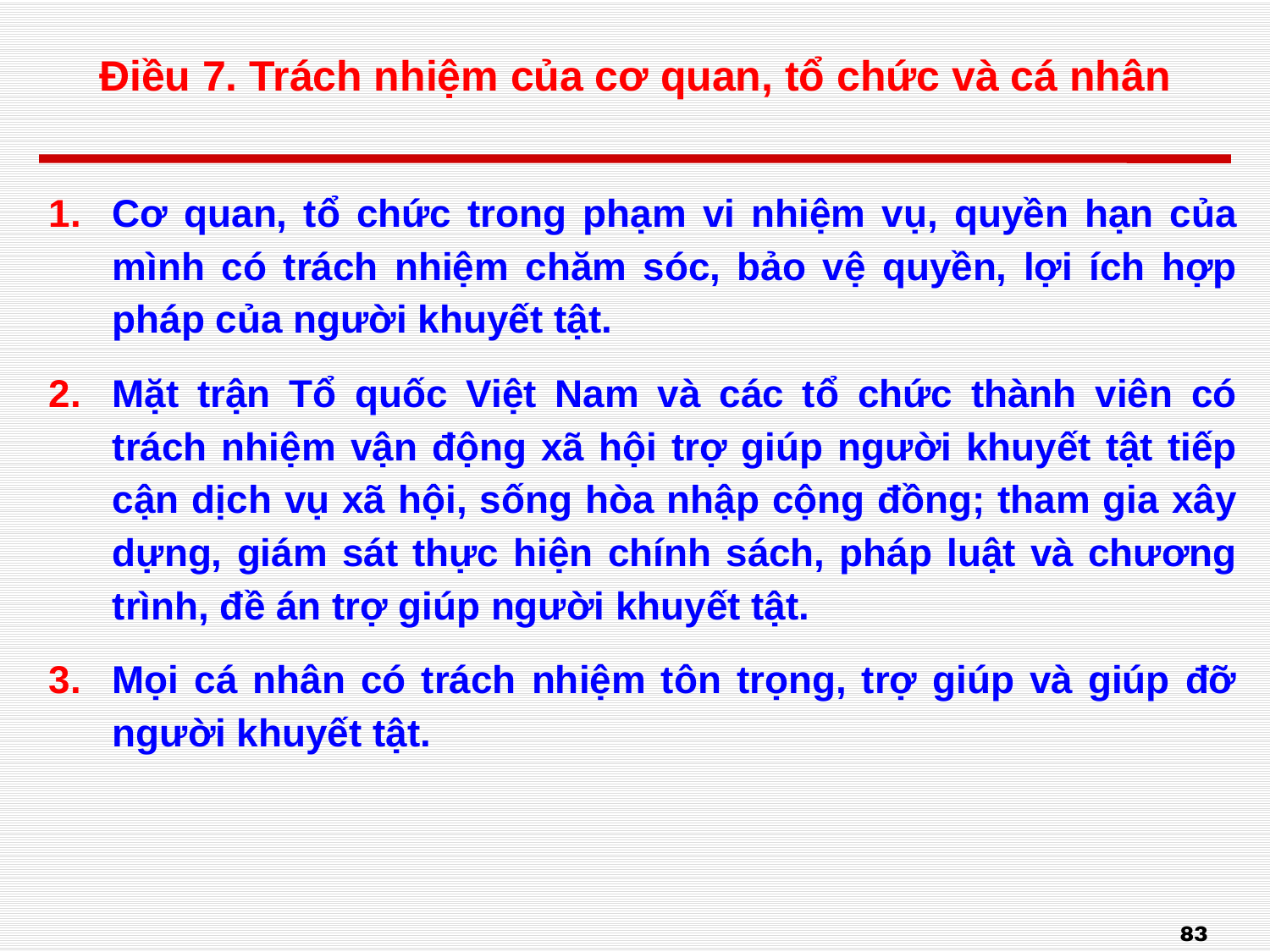

# Điều 7. Trách nhiệm của cơ quan, tổ chức và cá nhân
Cơ quan, tổ chức trong phạm vi nhiệm vụ, quyền hạn của mình có trách nhiệm chăm sóc, bảo vệ quyền, lợi ích hợp pháp của người khuyết tật.
Mặt trận Tổ quốc Việt Nam và các tổ chức thành viên có trách nhiệm vận động xã hội trợ giúp người khuyết tật tiếp cận dịch vụ xã hội, sống hòa nhập cộng đồng; tham gia xây dựng, giám sát thực hiện chính sách, pháp luật và chương trình, đề án trợ giúp người khuyết tật.
Mọi cá nhân có trách nhiệm tôn trọng, trợ giúp và giúp đỡ người khuyết tật.